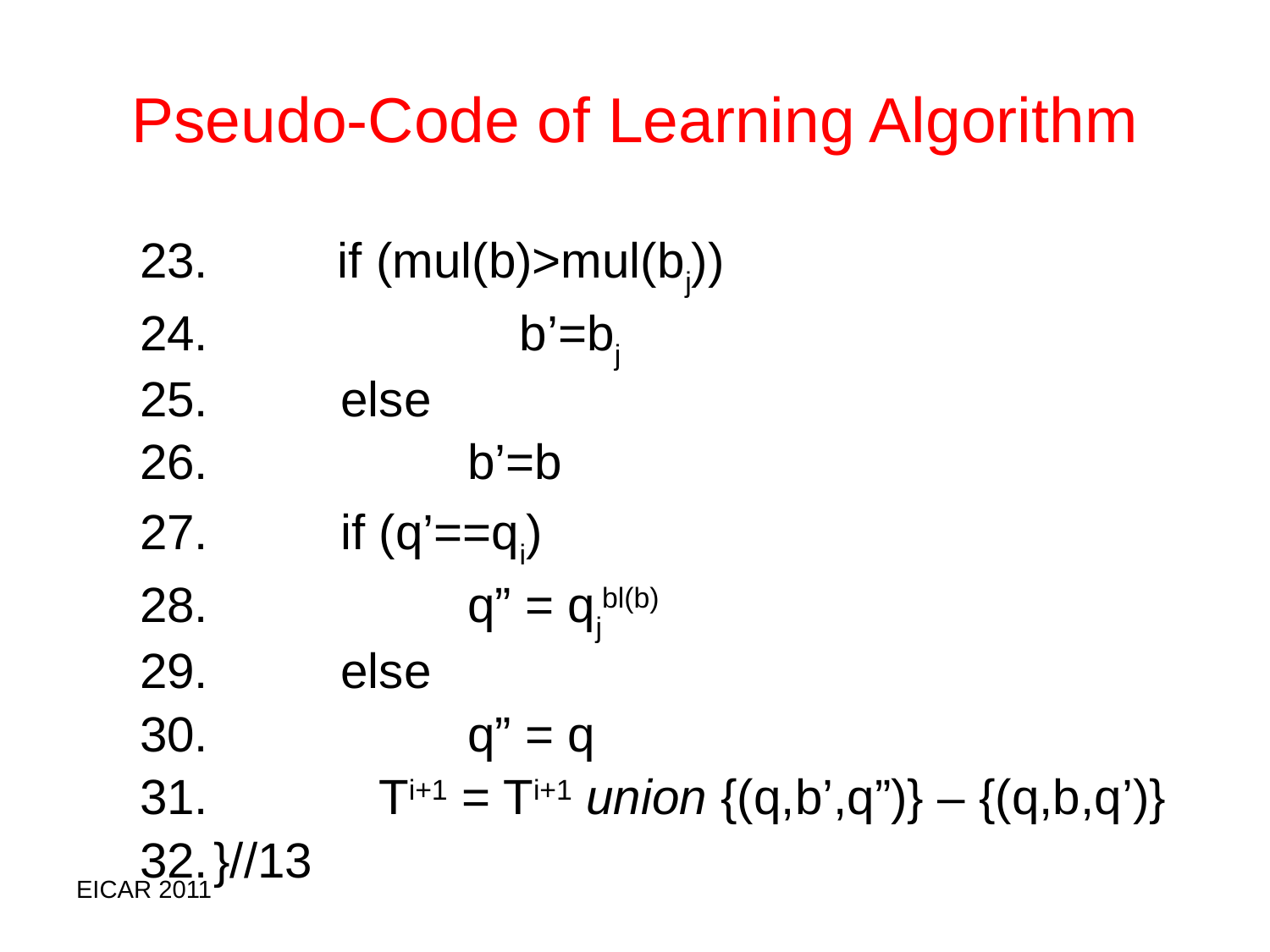

# Pseudo-Code of Learning Algorithm
         if (mul(b)>mul(bj))
	             b’=bj
	else
		b’=b
	if (q’==qi)
		q” = qjbl(b)
	else
		q” = q
            Ti+1 = Ti+1 union {(q,b’,q”)} – {(q,b,q’)}
}//13
EICAR 2011